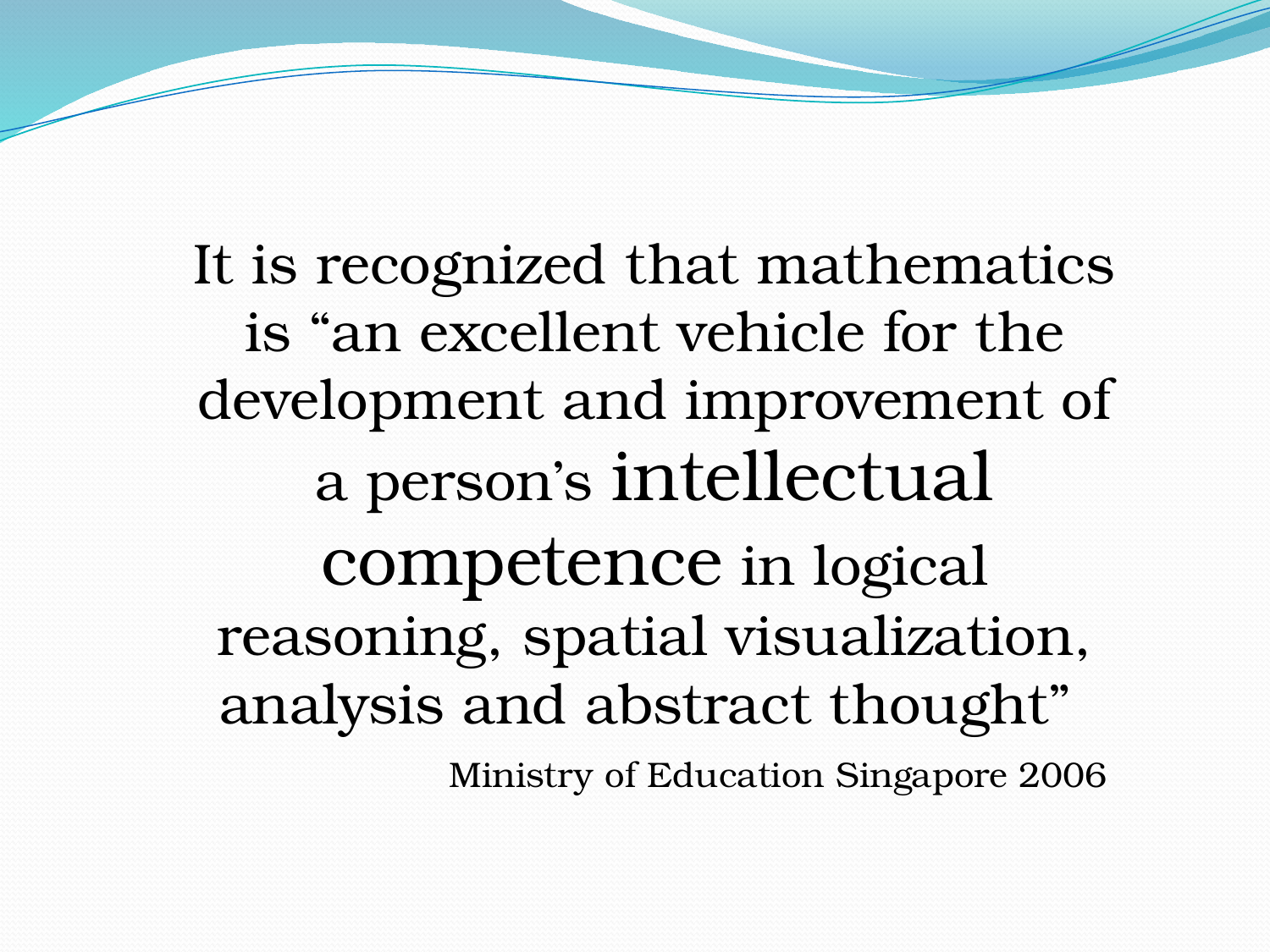

It is recognized that mathematics is “an excellent vehicle for the development and improvement of a person’s intellectual competence in logical reasoning, spatial visualization, analysis and abstract thought”
Ministry of Education Singapore 2006